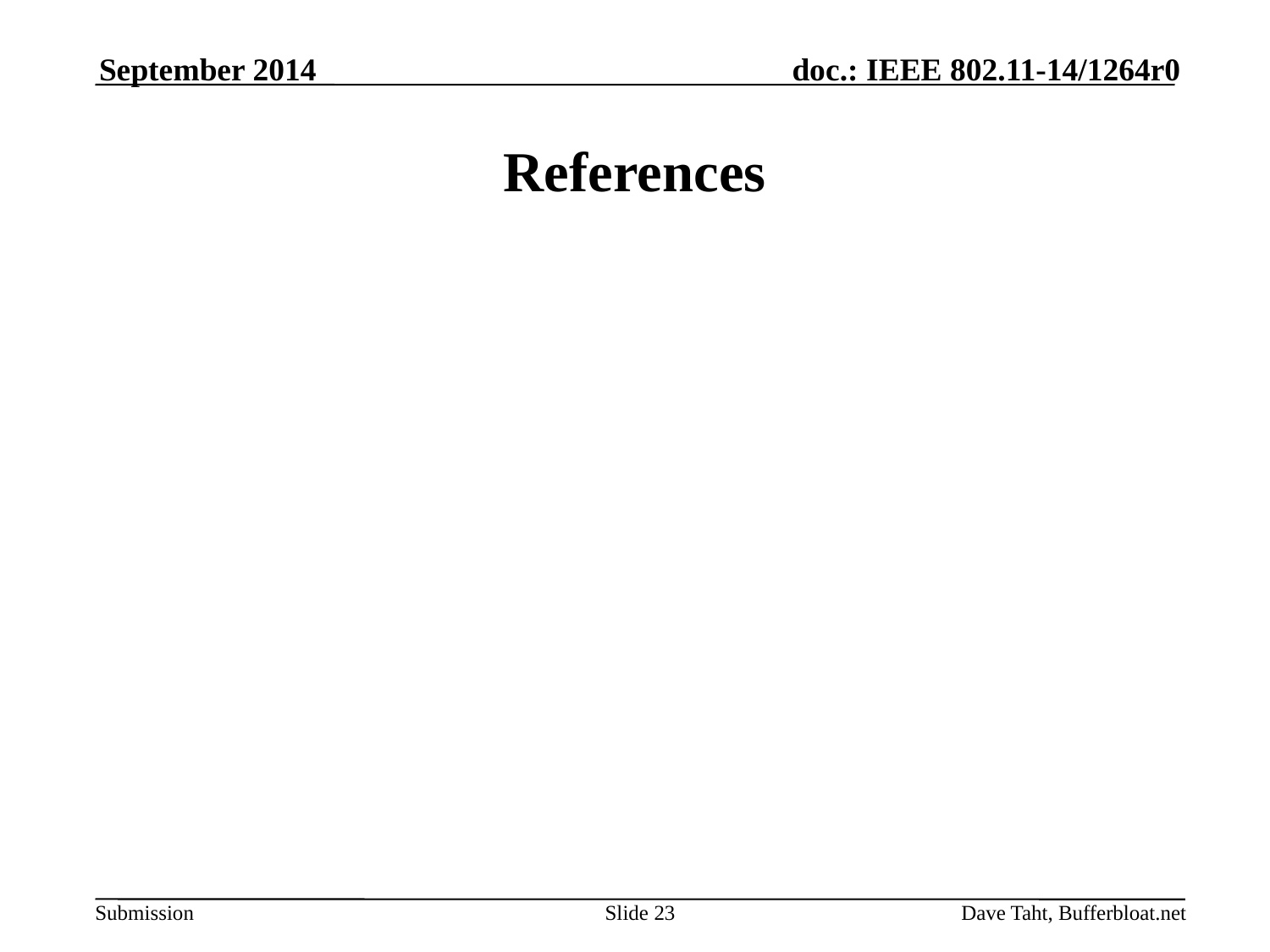

September 2014
# References

Slide 23
Dave Taht, Bufferbloat.net